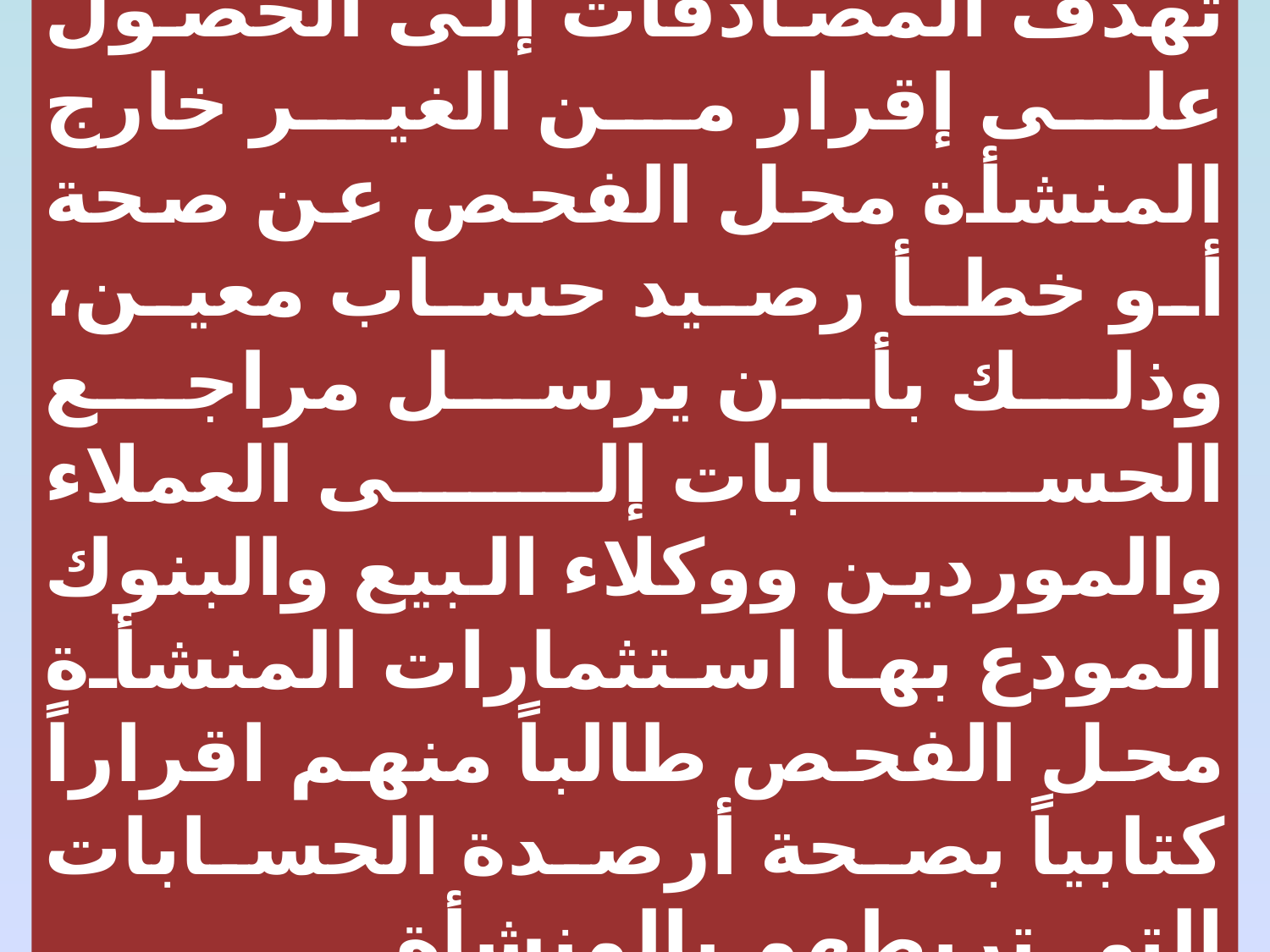

5- المصادقات:
تهدف المصادقات إلى الحصول على إقرار من الغير خارج المنشأة محل الفحص عن صحة أو خطأ رصيد حساب معين، وذلك بأن يرسل مراجع الحسابات إلى العملاء والموردين ووكلاء البيع والبنوك المودع بها استثمارات المنشأة محل الفحص طالباً منهم اقراراً كتابياً بصحة أرصدة الحسابات التى تربطهم بالمنشأة